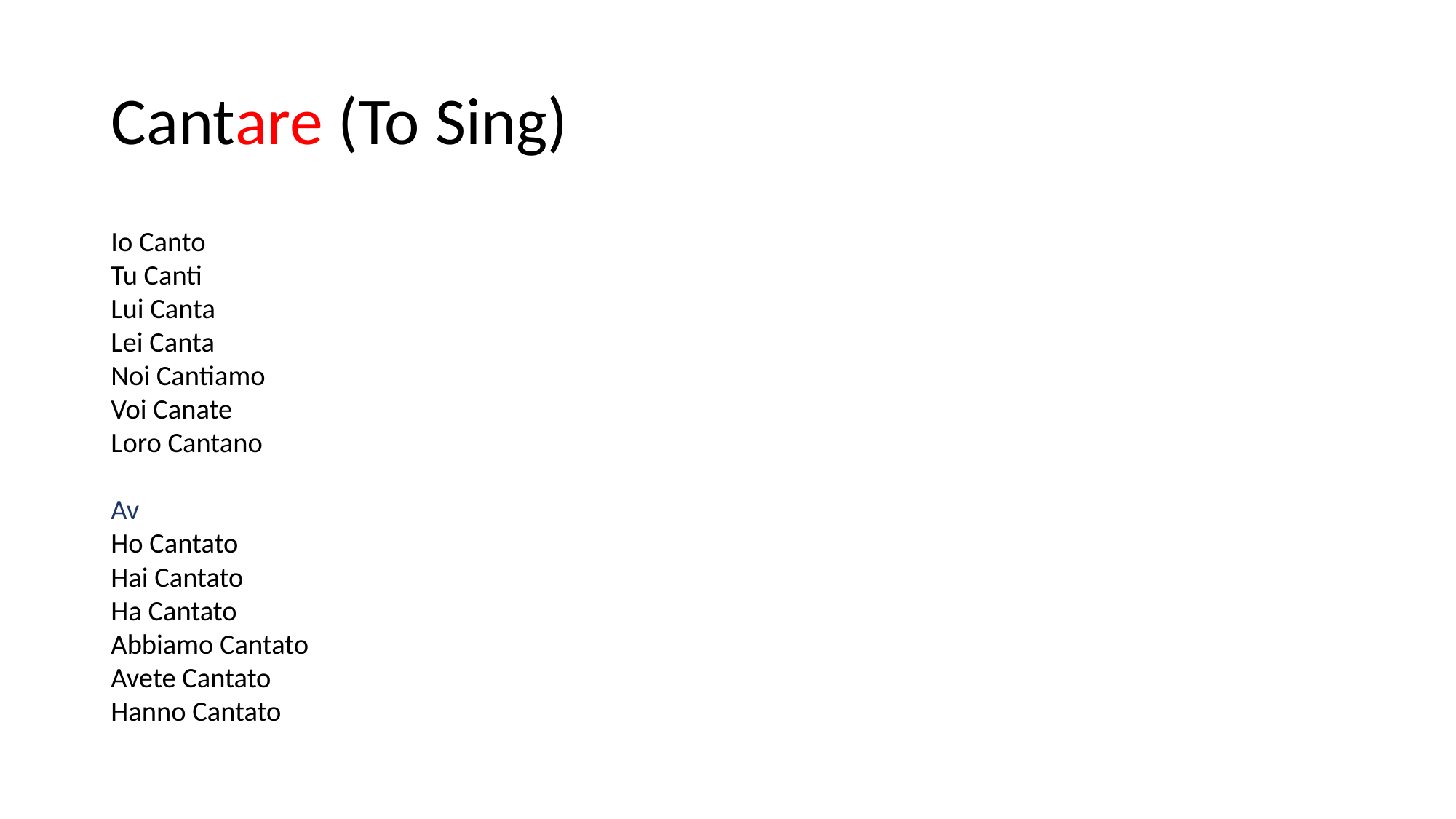

# Cantare (To Sing)
Io Canto
Tu Canti
Lui Canta
Lei Canta
Noi Cantiamo
Voi Canate
Loro Cantano

Av
Ho Cantato
Hai Cantato
Ha Cantato
Abbiamo Cantato
Avete Cantato
Hanno Cantato